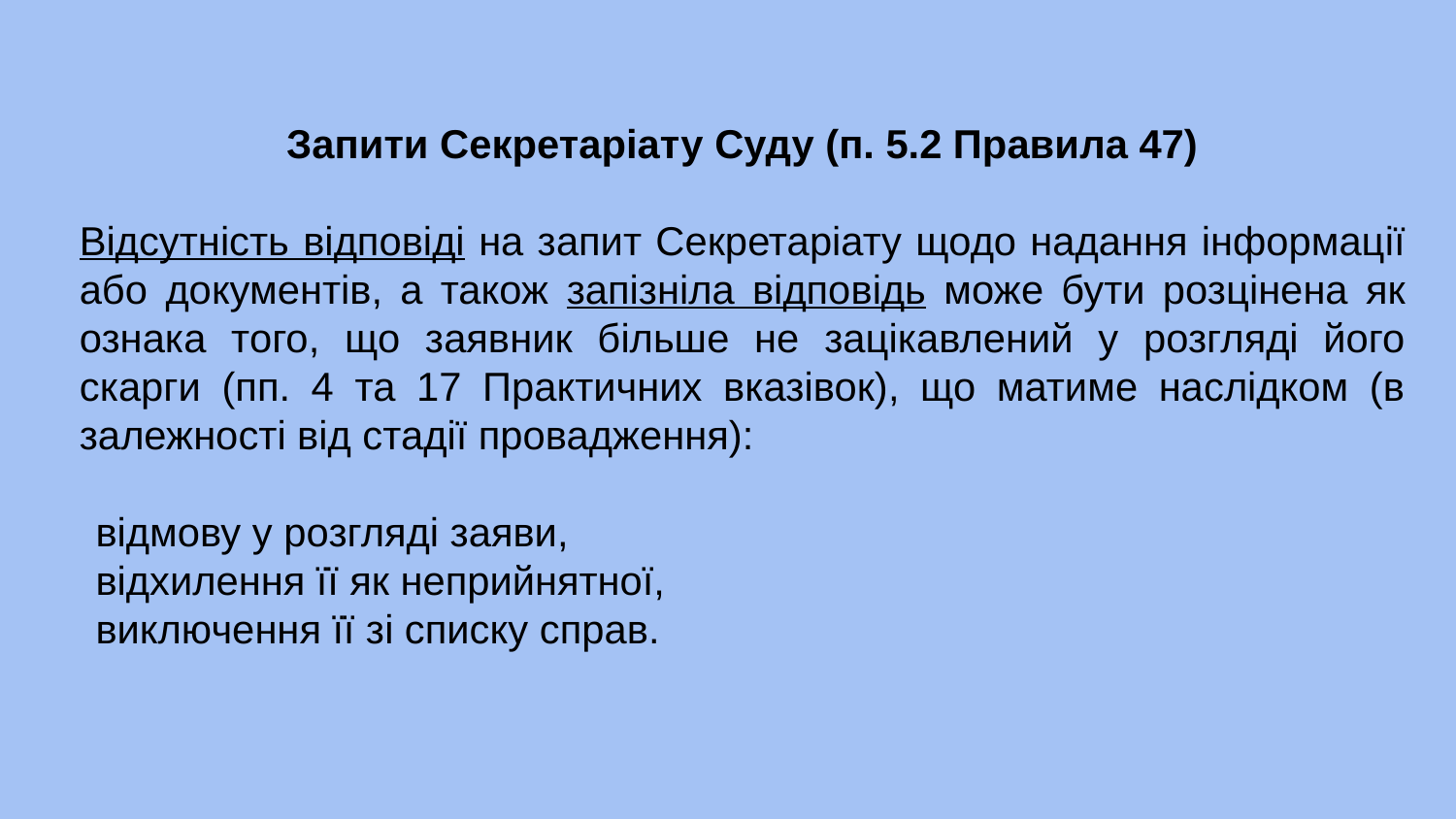

Запити Секретаріату Суду (п. 5.2 Правила 47)

Відсутність відповіді на запит Секретаріату щодо надання інформації або документів, а також запізніла відповідь може бути розцінена як ознака того, що заявник більше не зацікавлений у розгляді його скарги (пп. 4 та 17 Практичних вказівок), що матиме наслідком (в залежності від стадії провадження):

відмову у розгляді заяви,
відхилення її як неприйнятної,
виключення її зі списку справ.